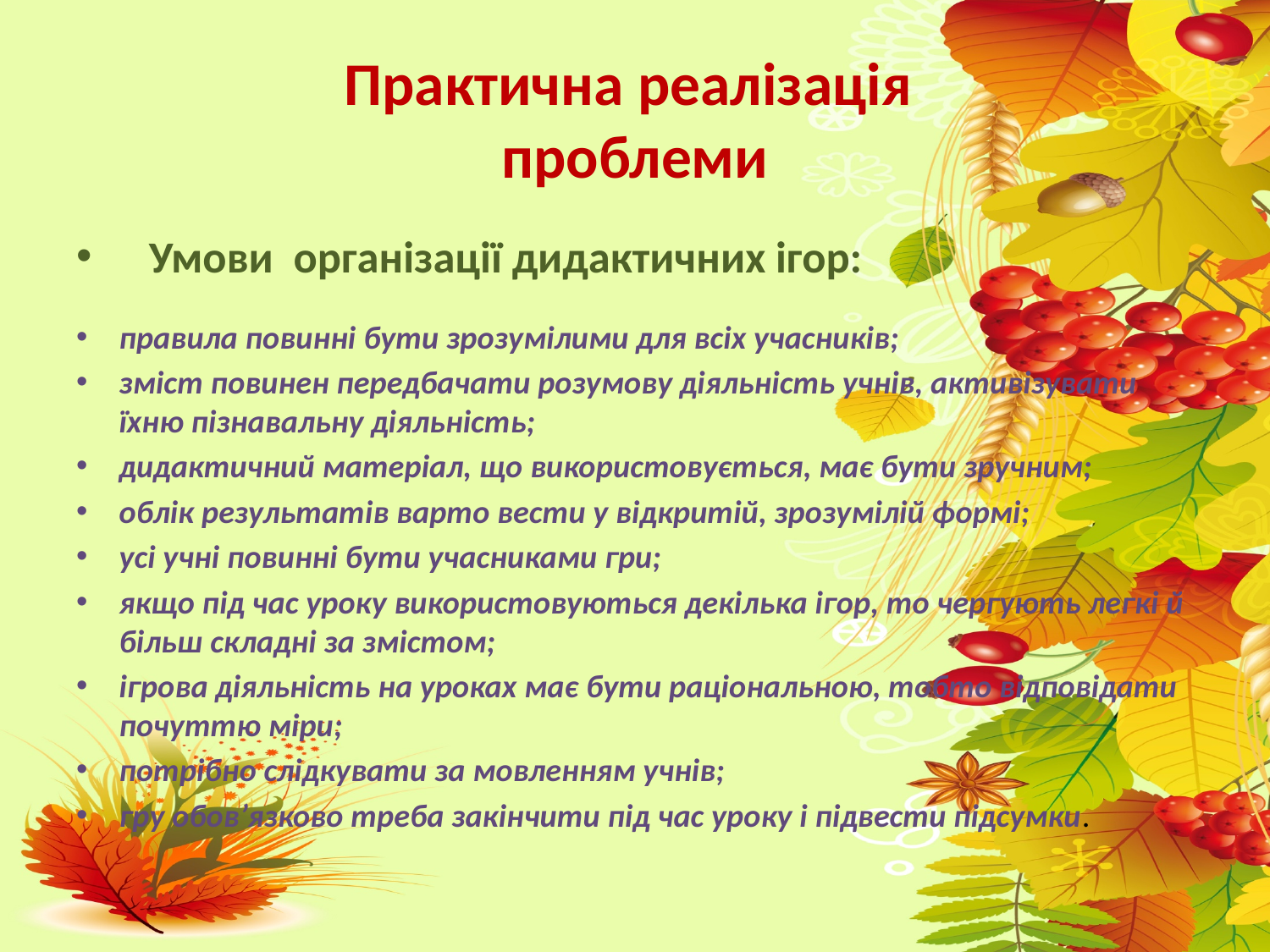

# Практична реалізація проблеми
   Умови  організації дидактичних ігор:

правила повинні бути зрозумілими для всіх учасників;
зміст повинен передбачати розумову діяльність учнів, активізувати їхню пізнавальну діяльність;
дидактичний матеріал, що використовується, має бути зручним;
облік результатів варто вести у відкритій, зрозумілій формі;
усі учні повинні бути учасниками гри;
якщо під час уроку використовуються декілька ігор, то чергують легкі й більш складні за змістом;
ігрова діяльність на уроках має бути раціональною, тобто відповідати почуттю міри;
потрібно слідкувати за мовленням учнів;
гру обов’язково треба закінчити під час уроку і підвести підсумки.